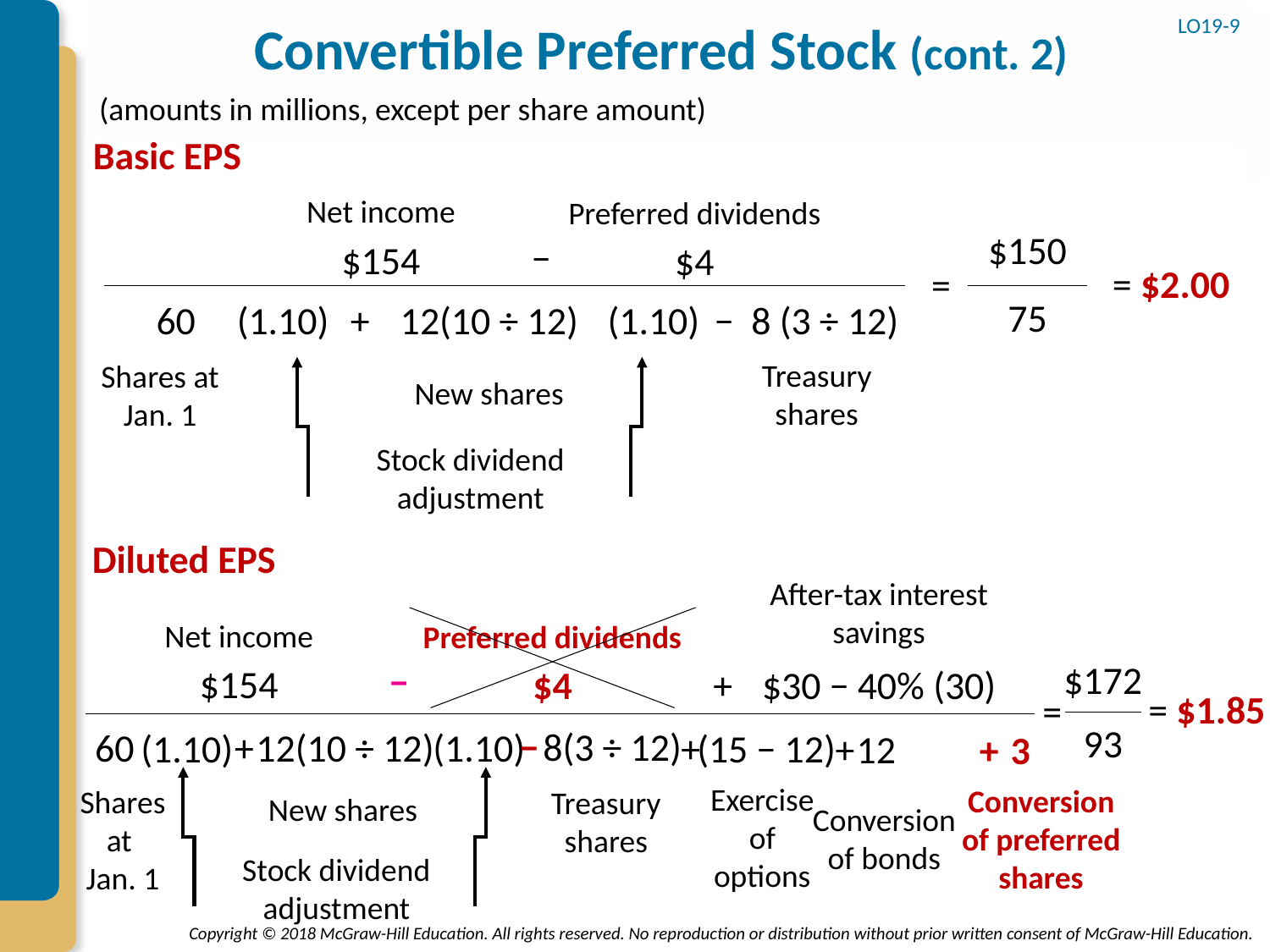

# Convertible Preferred Stock (cont. 2)
LO19-9
(amounts in millions, except per share amount)
Basic EPS
Net income
Preferred dividends
$150
−
$154
$4
= $2.00
=
75
60
(1.10)
+
12(10 ÷ 12)
(1.10)
−
8 (3 ÷ 12)
Treasury shares
Shares at Jan. 1
New shares
Stock dividend adjustment
Diluted EPS
After-tax interest savings
Net income
Preferred dividends
$172
−
$154
$4
+
$30 − 40% (30)
= $1.85
=
93
−
8(3 ÷ 12)
(1.10)
60
+
12(10 ÷ 12)
(1.10)
+
(15 − 12)
+
12
+
3
Exercise of options
Conversion of preferred shares
Shares at
Jan. 1
Treasury shares
New shares
Conversion of bonds
Stock dividend adjustment